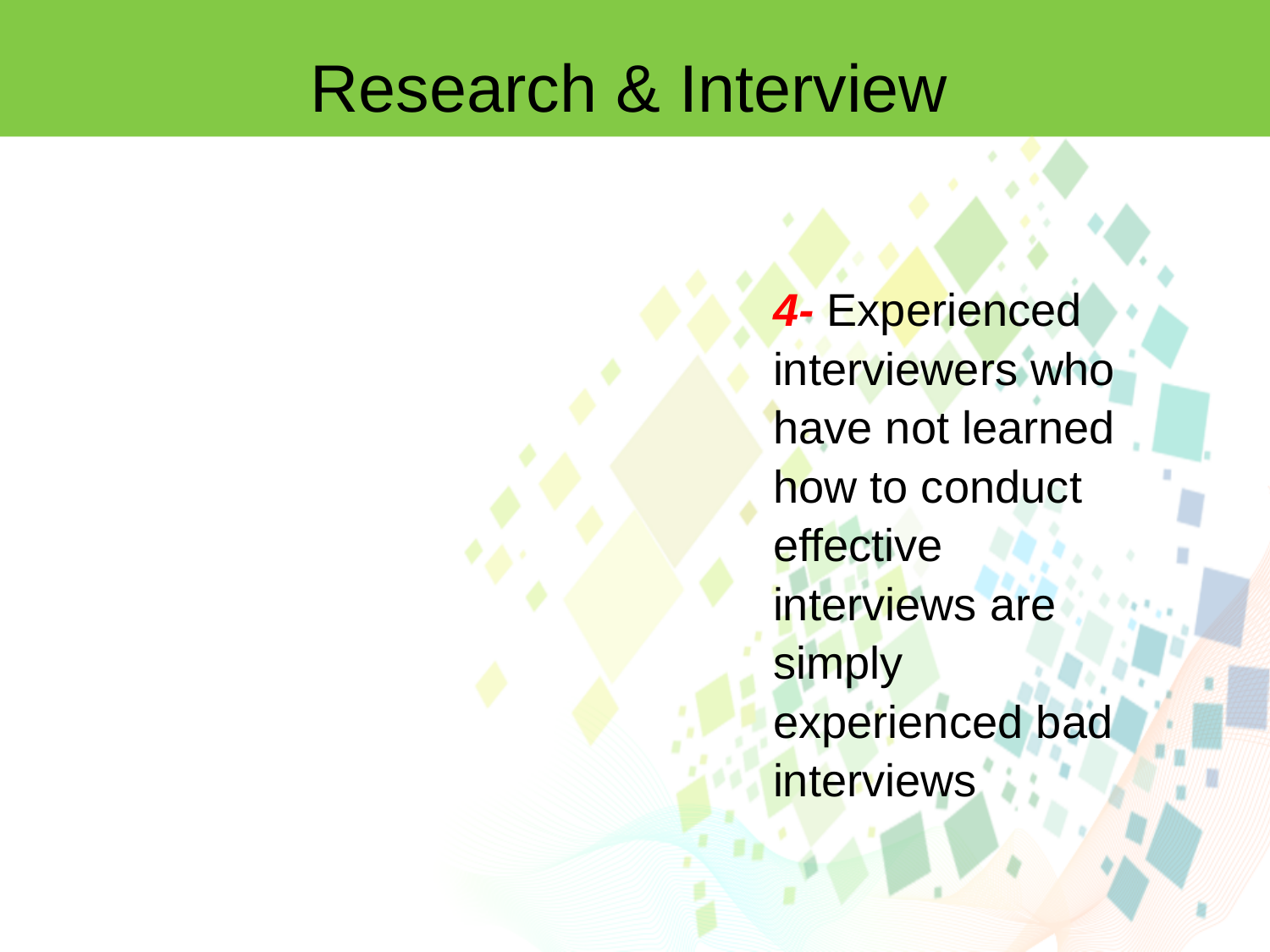

Research & Interview
4- Experienced interviewers who have not learned how to conduct effective interviews are simply experienced bad interviews